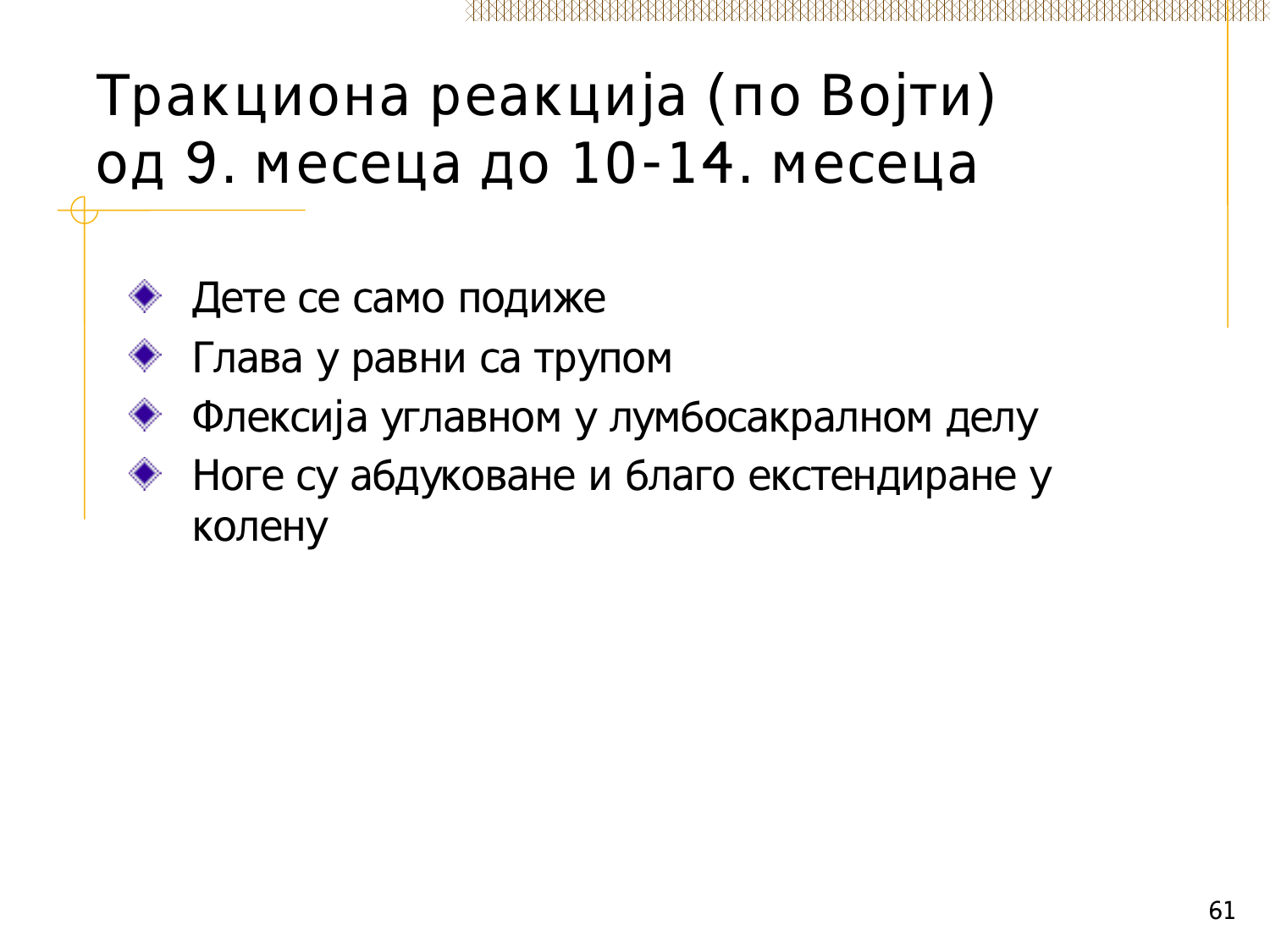

# Тракциона реакција (по Војти) од 9. месеца до 10-14. месеца
Дете се само подиже
Глава у равни са трупом
Флексија углавном у лумбосакралном делу
Ноге су абдуковане и благо екстендиране у колену
61